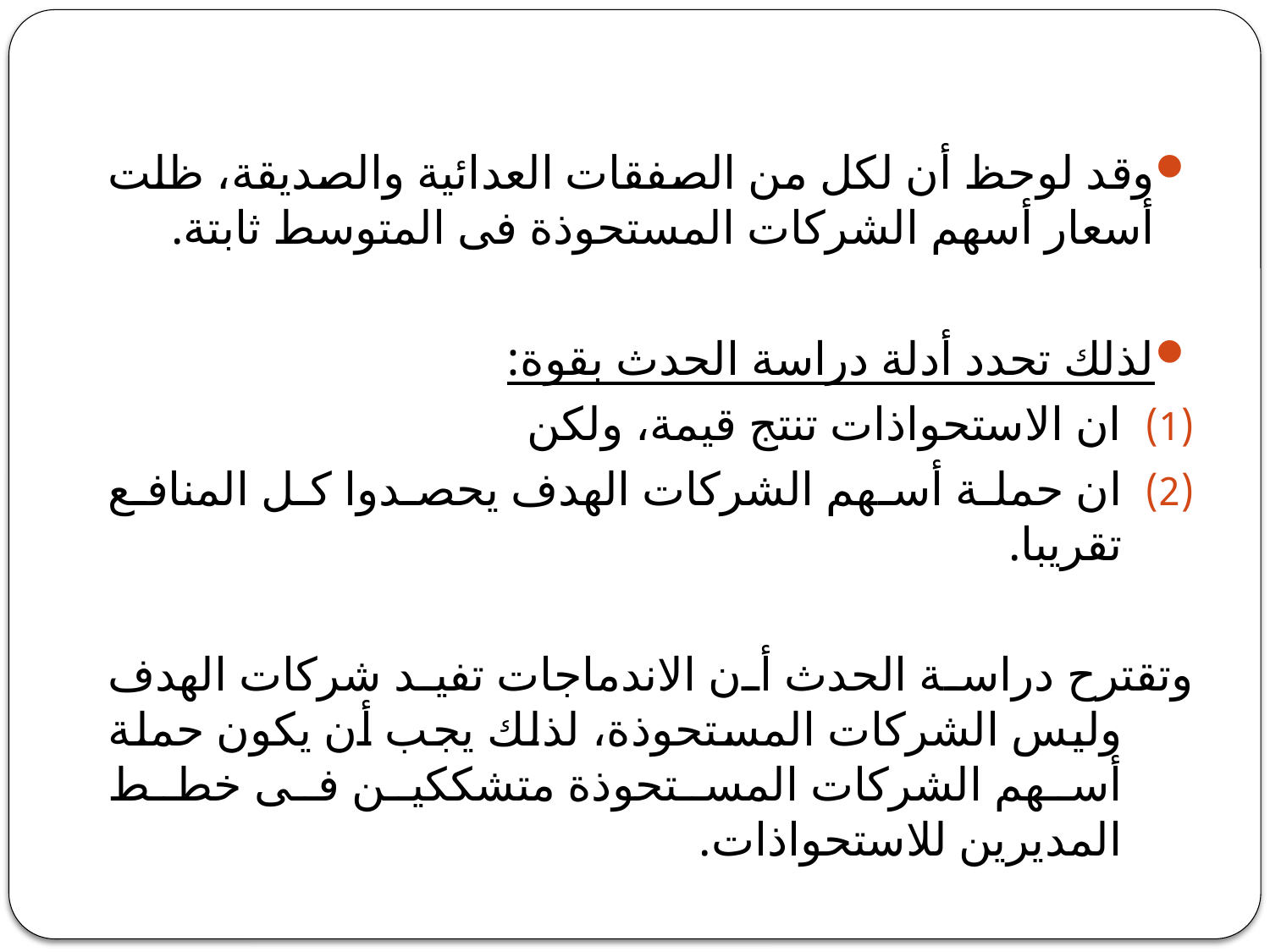

#
وقد لوحظ أن لكل من الصفقات العدائية والصديقة، ظلت أسعار أسهم الشركات المستحوذة فى المتوسط ثابتة.

لذلك تحدد أدلة دراسة الحدث بقوة:
ان الاستحواذات تنتج قيمة، ولكن
ان حملة أسهم الشركات الهدف يحصدوا كل المنافع تقريبا.

وتقترح دراسة الحدث أن الاندماجات تفيد شركات الهدف وليس الشركات المستحوذة، لذلك يجب أن يكون حملة أسهم الشركات المستحوذة متشككين فى خطط المديرين للاستحواذات.